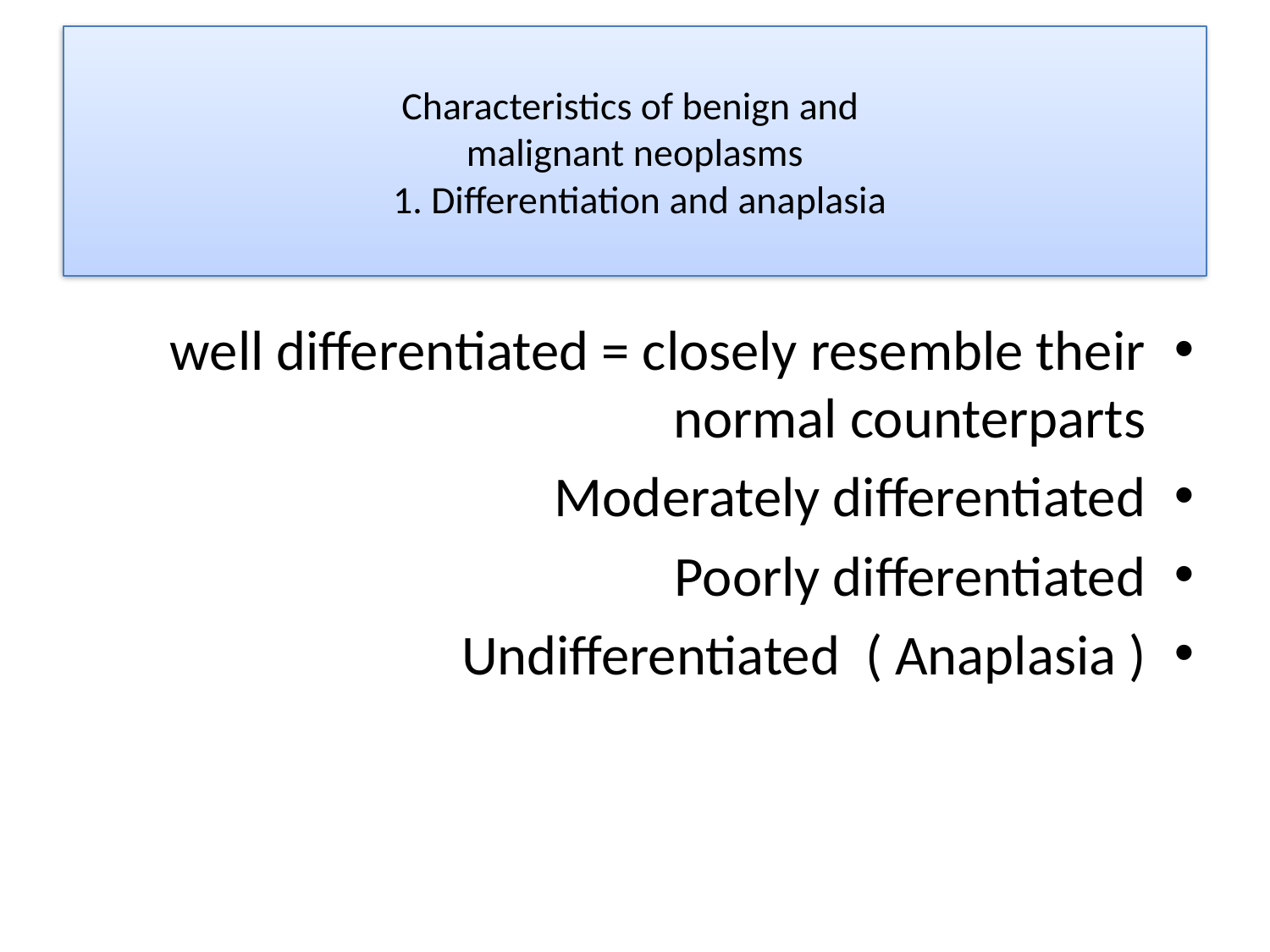

# Characteristics of benign and malignant neoplasms 1. Differentiation and anaplasia
well differentiated = closely resemble their normal counterparts
Moderately differentiated
Poorly differentiated
Undifferentiated  ( Anaplasia )